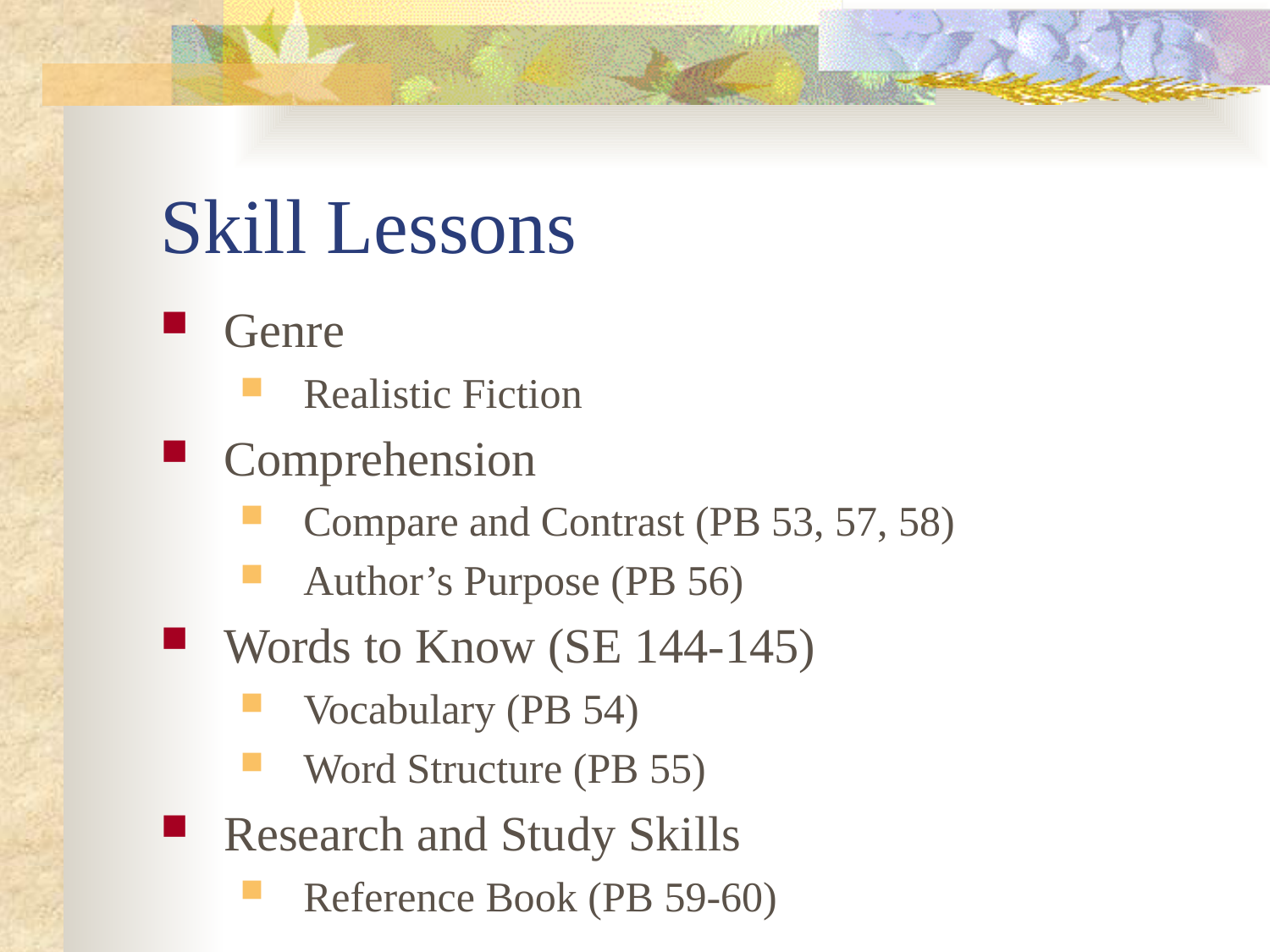

# Skill Lessons
Genre
Realistic Fiction
Comprehension
Compare and Contrast (PB 53, 57, 58)
Author’s Purpose (PB 56)
Words to Know (SE 144-145)
Vocabulary (PB 54)
Word Structure (PB 55)
Research and Study Skills
Reference Book (PB 59-60)